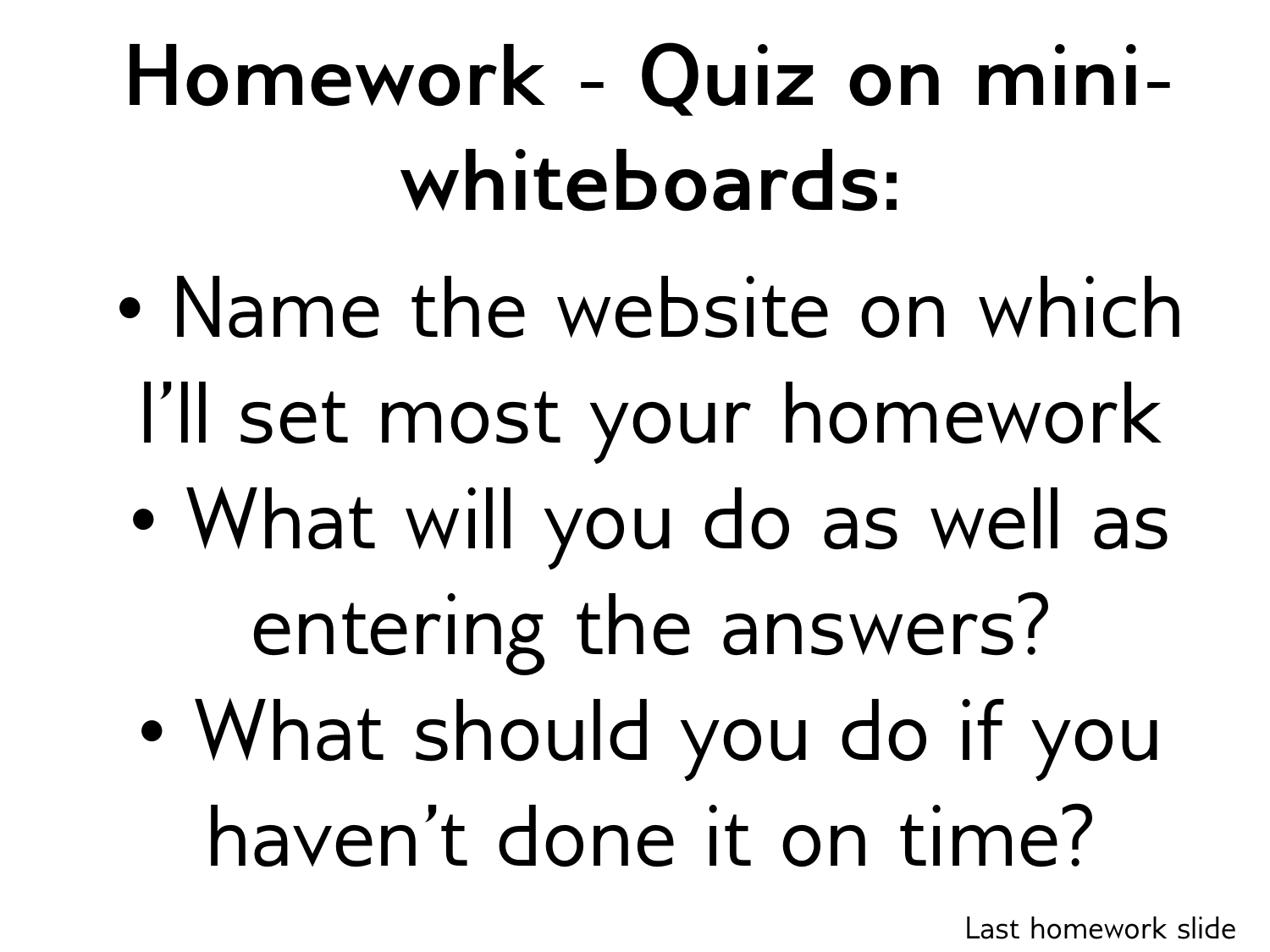

Homework - Quiz on mini-whiteboards:

• Name the website on which I’ll set most your homework
• What will you do as well as entering the answers?
• What should you do if you haven’t done it on time?

Last homework slide